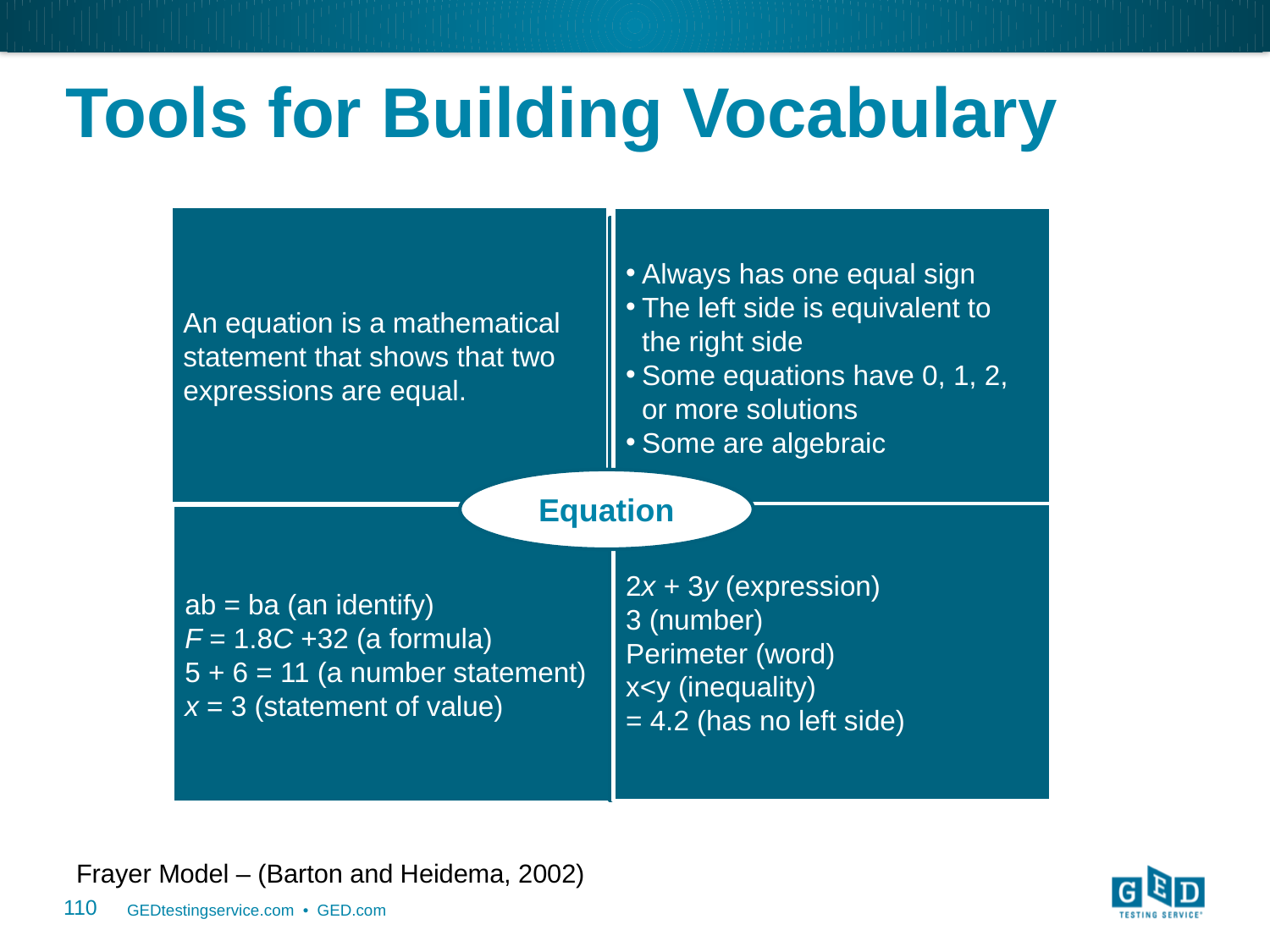

# Tools for Building Vocabulary
Always has one equal sign
The left side is equivalent to the right side
Some equations have 0, 1, 2, or more solutions
Some are algebraic
An equation is a mathematical statement that shows that two expressions are equal.
Facts/Characteristics
Equation
2x + 3y (expression)
3 (number)
Perimeter (word)
x<y (inequality)
= 4.2 (has no left side)
Non-examples
ab = ba (an identify)
F = 1.8C +32 (a formula)
5 + 6 = 11 (a number statement)
x = 3 (statement of value)
Frayer Model – (Barton and Heidema, 2002)
110